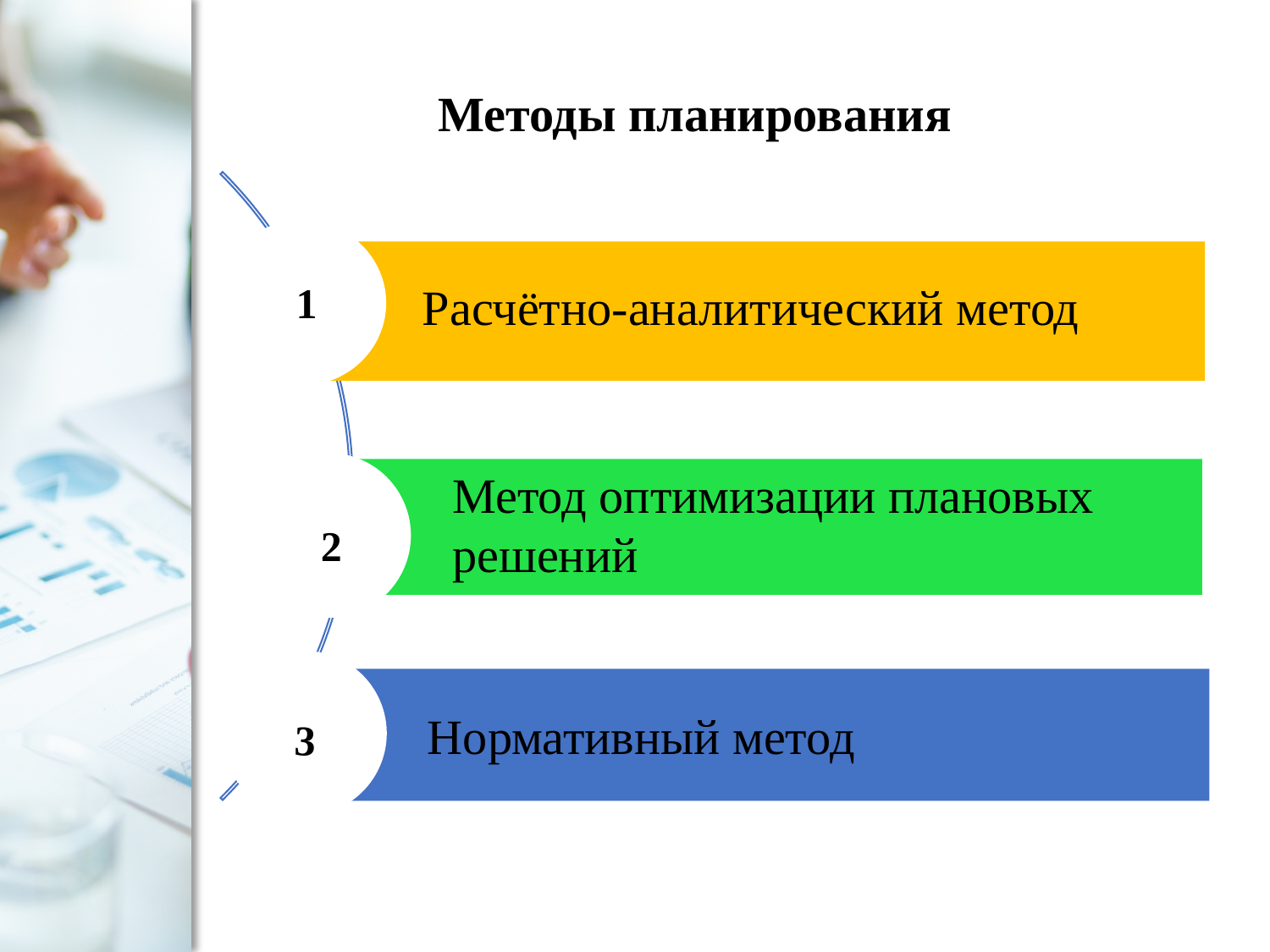

# Методы планирования

Расчётно-аналитический метод
1
Метод оптимизации плановых решений
 2
Нормативный метод
3